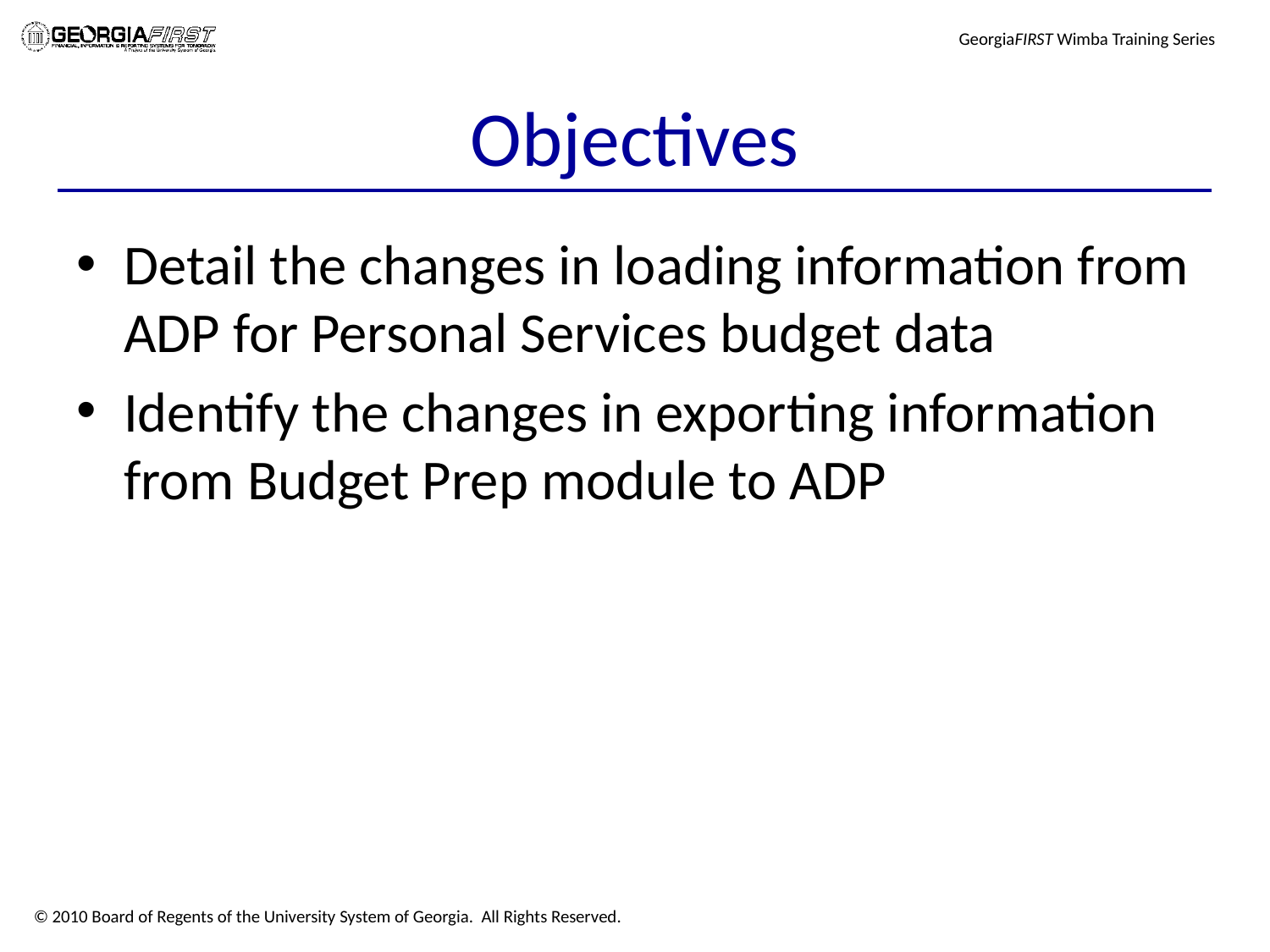

# Objectives
Detail the changes in loading information from ADP for Personal Services budget data
Identify the changes in exporting information from Budget Prep module to ADP